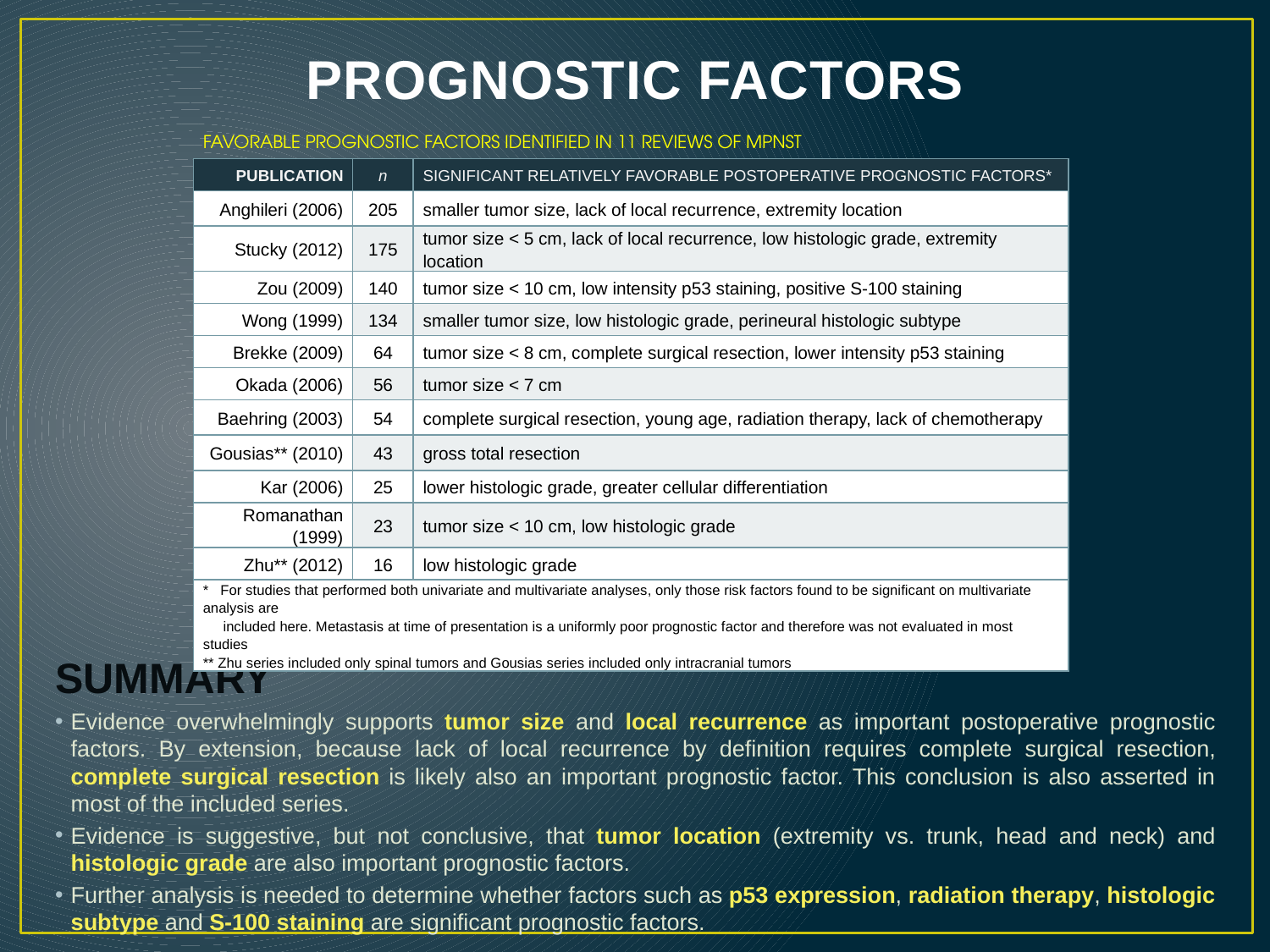

# PROGNOSTIC FACTORS
| FAVORABLE PROGNOSTIC FACTORS IDENTIFIED IN 11 REVIEWS OF MPNST |  |  |
| --- | --- | --- |
| PUBLICATION | n | SIGNIFICANT RELATIVELY FAVORABLE POSTOPERATIVE PROGNOSTIC FACTORS\* |
| Anghileri (2006) | 205 | smaller tumor size, lack of local recurrence, extremity location |
| Stucky (2012) | 175 | tumor size < 5 cm, lack of local recurrence, low histologic grade, extremity location |
| Zou (2009) | 140 | tumor size < 10 cm, low intensity p53 staining, positive S-100 staining |
| Wong (1999) | 134 | smaller tumor size, low histologic grade, perineural histologic subtype |
| Brekke (2009) | 64 | tumor size < 8 cm, complete surgical resection, lower intensity p53 staining |
| Okada (2006) | 56 | tumor size < 7 cm |
| Baehring (2003) | 54 | complete surgical resection, young age, radiation therapy, lack of chemotherapy |
| Gousias\*\* (2010) | 43 | gross total resection |
| Kar (2006) | 25 | lower histologic grade, greater cellular differentiation |
| Romanathan (1999) | 23 | tumor size < 10 cm, low histologic grade |
| Zhu\*\* (2012) | 16 | low histologic grade |
| \* For studies that performed both univariate and multivariate analyses, only those risk factors found to be significant on multivariate analysis are included here. Metastasis at time of presentation is a uniformly poor prognostic factor and therefore was not evaluated in most studies \*\* Zhu series included only spinal tumors and Gousias series included only intracranial tumors |  |  |
SUMMARY
Evidence overwhelmingly supports tumor size and local recurrence as important postoperative prognostic factors. By extension, because lack of local recurrence by definition requires complete surgical resection, complete surgical resection is likely also an important prognostic factor. This conclusion is also asserted in most of the included series.
Evidence is suggestive, but not conclusive, that tumor location (extremity vs. trunk, head and neck) and histologic grade are also important prognostic factors.
Further analysis is needed to determine whether factors such as p53 expression, radiation therapy, histologic subtype and S-100 staining are significant prognostic factors.